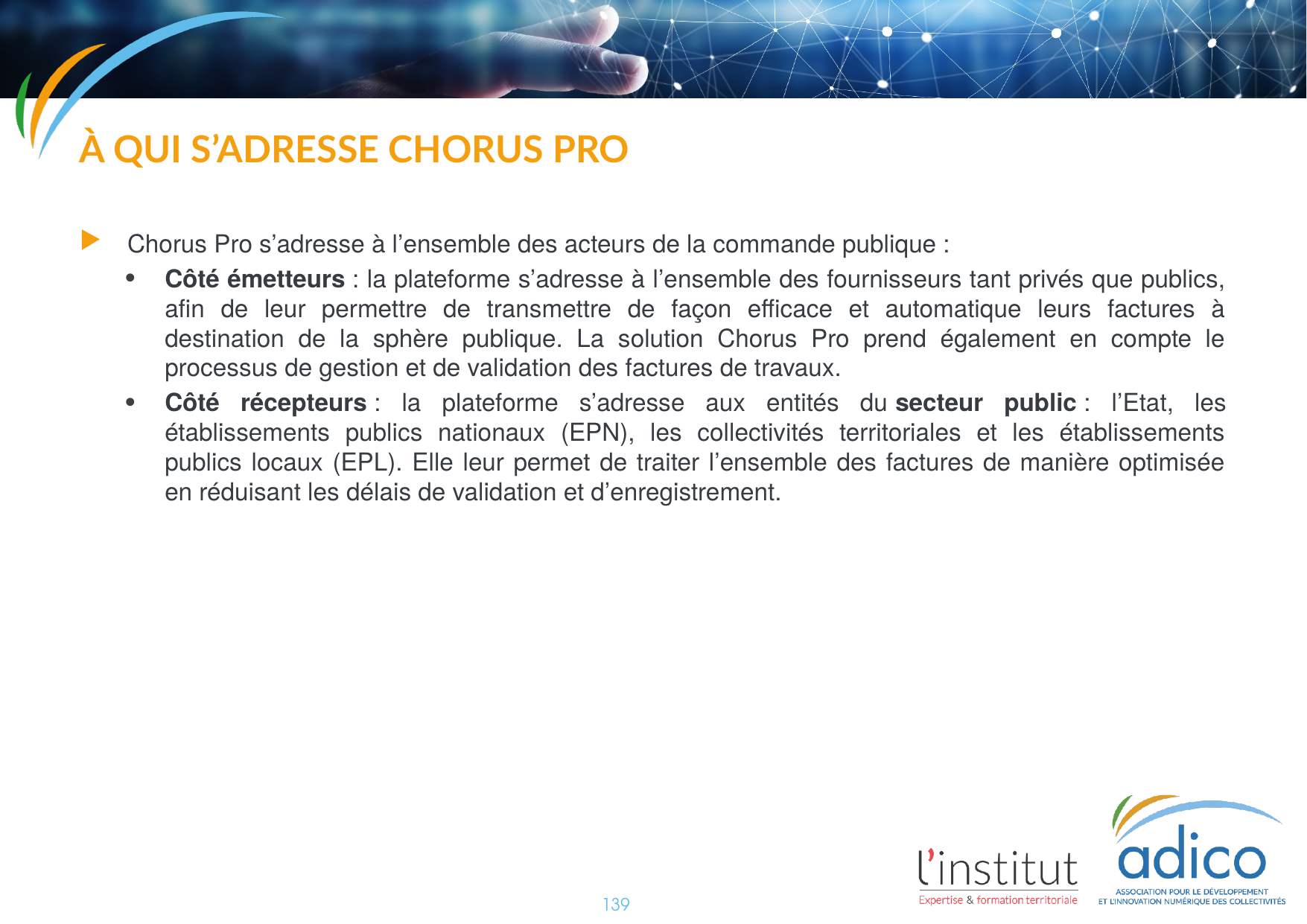

# À qui s’adresse chorus pro
Chorus Pro s’adresse à l’ensemble des acteurs de la commande publique :
Côté émetteurs : la plateforme s’adresse à l’ensemble des fournisseurs tant privés que publics, afin de leur permettre de transmettre de façon efficace et automatique leurs factures à destination de la sphère publique. La solution Chorus Pro prend également en compte le processus de gestion et de validation des factures de travaux.
Côté récepteurs : la plateforme s’adresse aux entités du secteur public : l’Etat, les établissements publics nationaux (EPN), les collectivités territoriales et les établissements publics locaux (EPL). Elle leur permet de traiter l’ensemble des factures de manière optimisée en réduisant les délais de validation et d’enregistrement.